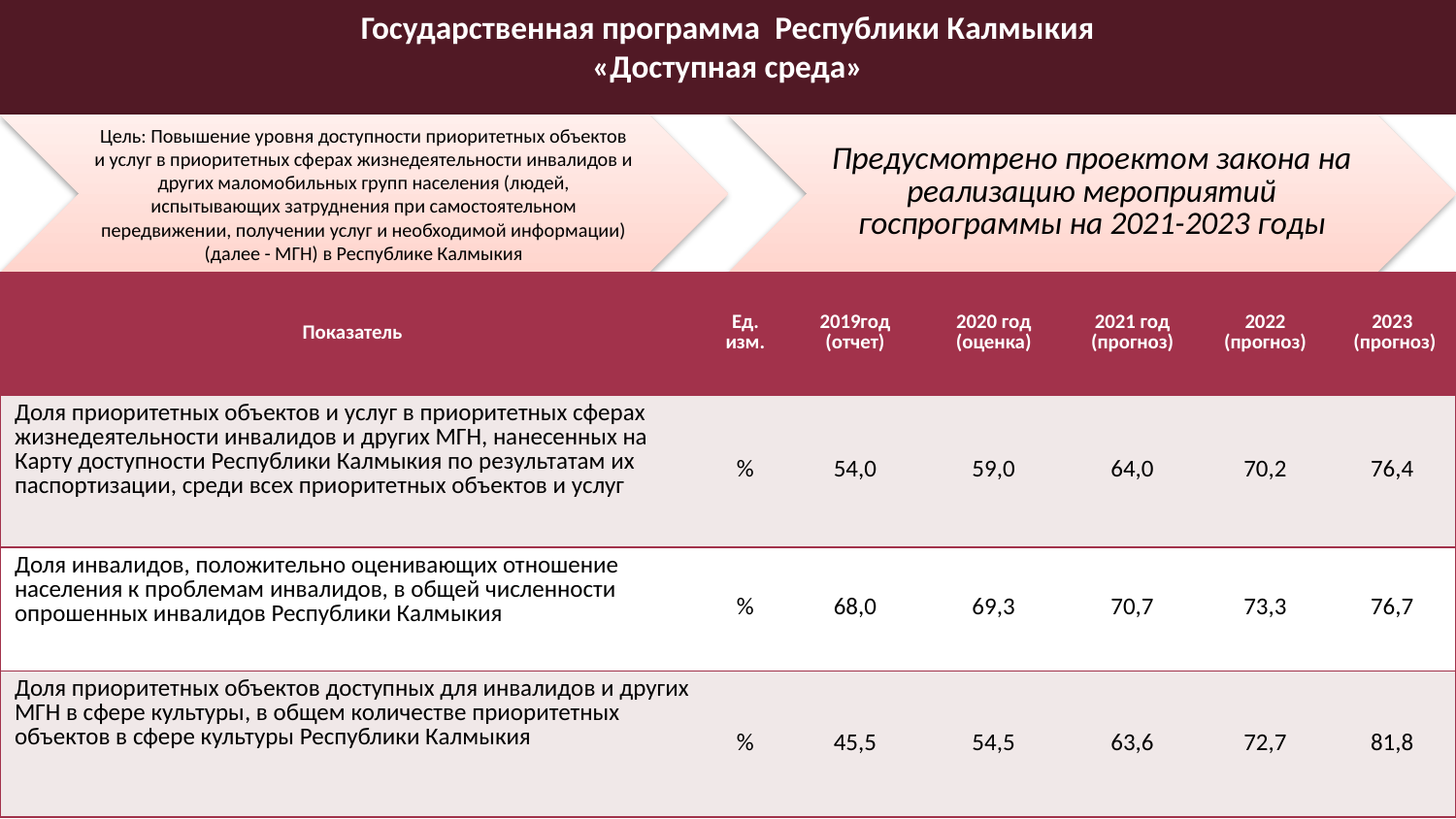

Государственная программа  Республики Калмыкия
«Доступная среда»
Цель: Повышение уровня доступности приоритетных объектов и услуг в приоритетных сферах жизнедеятельности инвалидов и других маломобильных групп населения (людей, испытывающих затруднения при самостоятельном передвижении, получении услуг и необходимой информации) (далее - МГН) в Республике Калмыкия
Предусмотрено проектом закона на реализацию мероприятий госпрограммы на 2021-2023 годы
| Показатель | Ед. изм. | 2019год (отчет) | 2020 год (оценка) | 2021 год (прогноз) | 2022 (прогноз) | 2023 (прогноз) |
| --- | --- | --- | --- | --- | --- | --- |
| Доля приоритетных объектов и услуг в приоритетных сферах жизнедеятельности инвалидов и других МГН, нанесенных на Карту доступности Республики Калмыкия по результатам их паспортизации, среди всех приоритетных объектов и услуг | % | 54,0 | 59,0 | 64,0 | 70,2 | 76,4 |
| Доля инвалидов, положительно оценивающих отношение населения к проблемам инвалидов, в общей численности опрошенных инвалидов Республики Калмыкия | % | 68,0 | 69,3 | 70,7 | 73,3 | 76,7 |
| Доля приоритетных объектов доступных для инвалидов и других МГН в сфере культуры, в общем количестве приоритетных объектов в сфере культуры Республики Калмыкия | % | 45,5 | 54,5 | 63,6 | 72,7 | 81,8 |